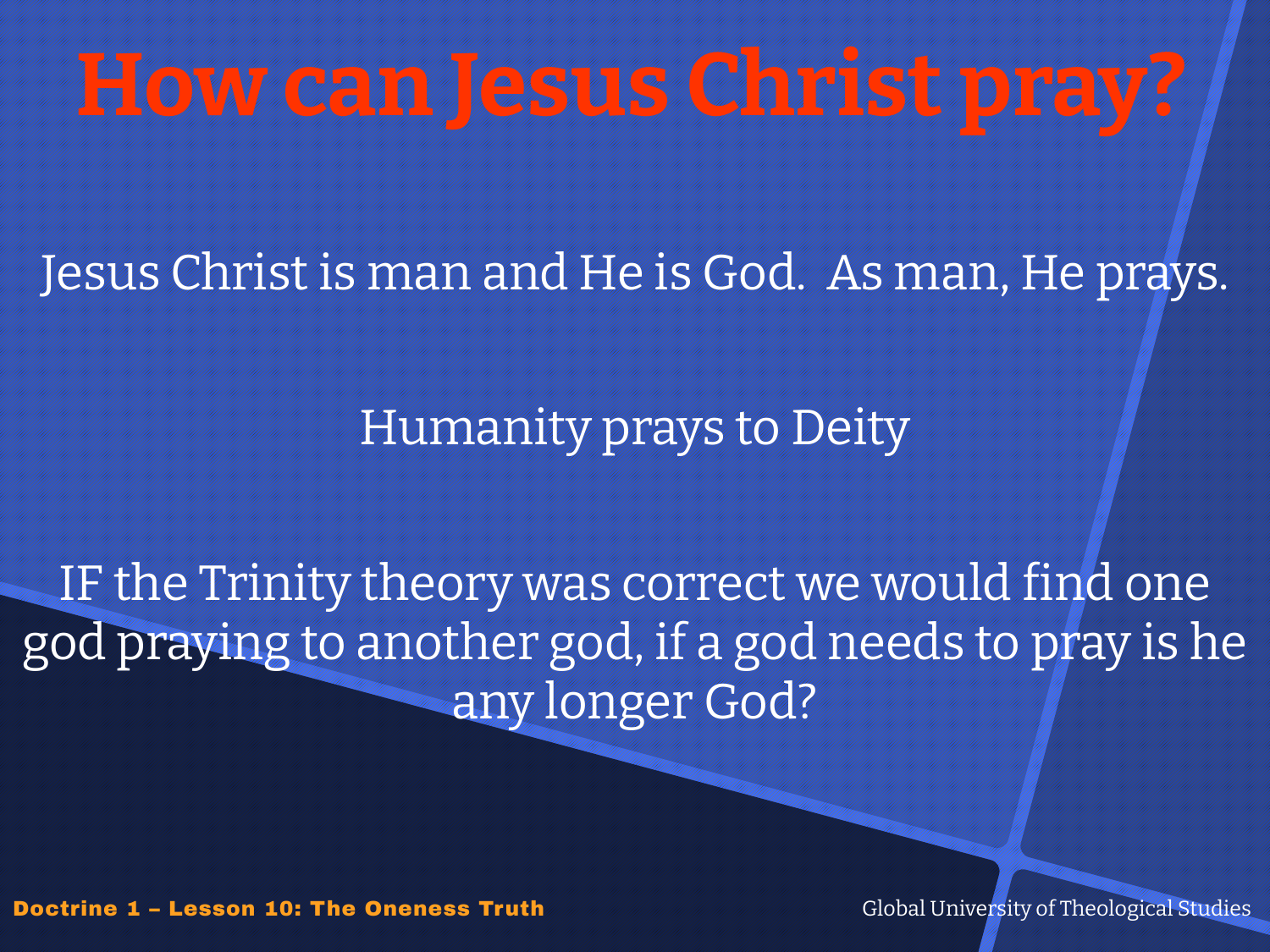

How can Jesus Christ pray?
Jesus Christ is man and He is God.  As man, He prays.
Humanity prays to Deity
IF the Trinity theory was correct we would find one god praying to another god, if a god needs to pray is he any longer God?
Doctrine 1 – Lesson 10: The Oneness Truth                                        Global University of Theological Studies